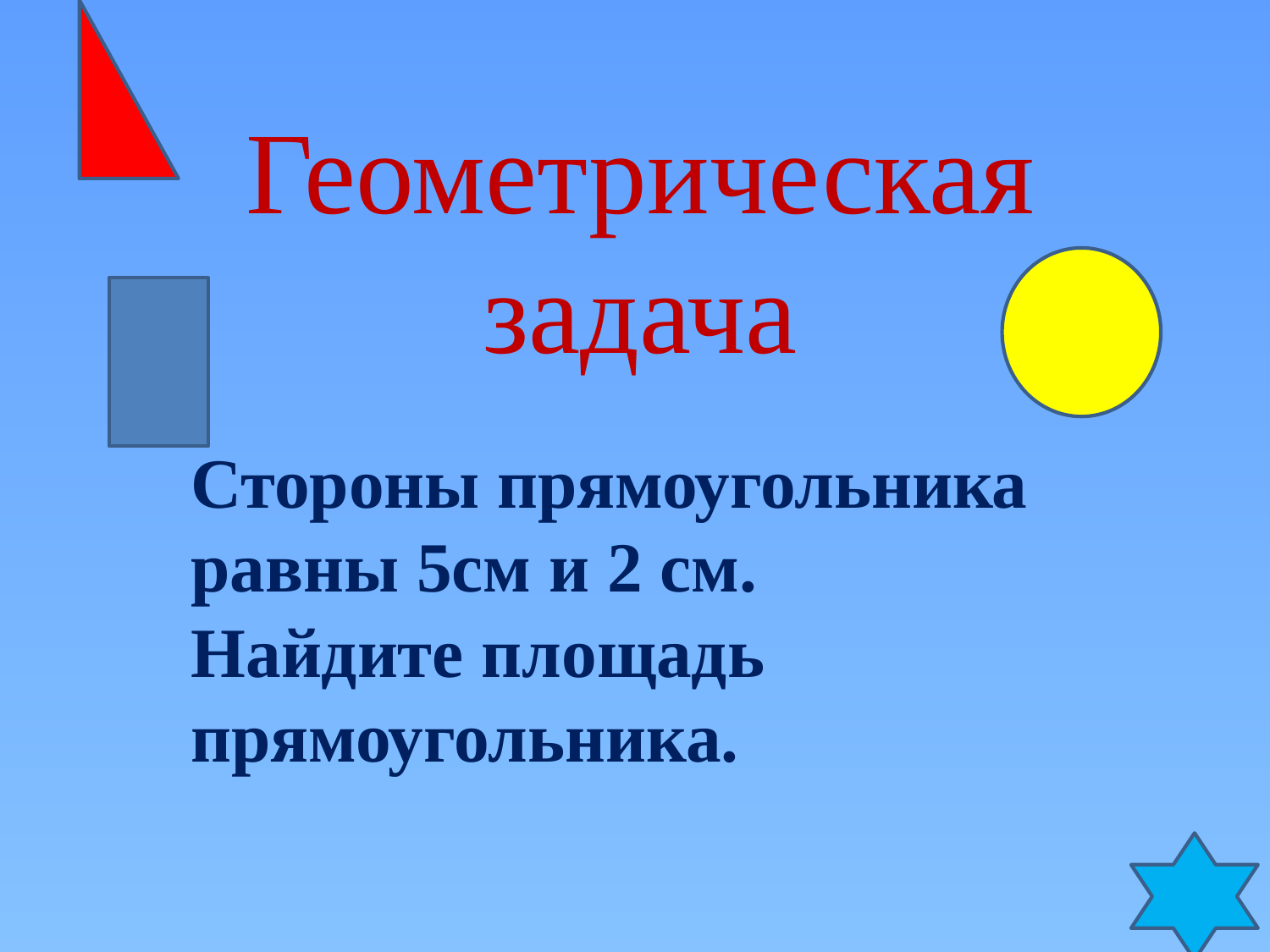

# Геометрическая задача

Стороны прямоугольника равны 5см и 2 см.
Найдите площадь прямоугольника.